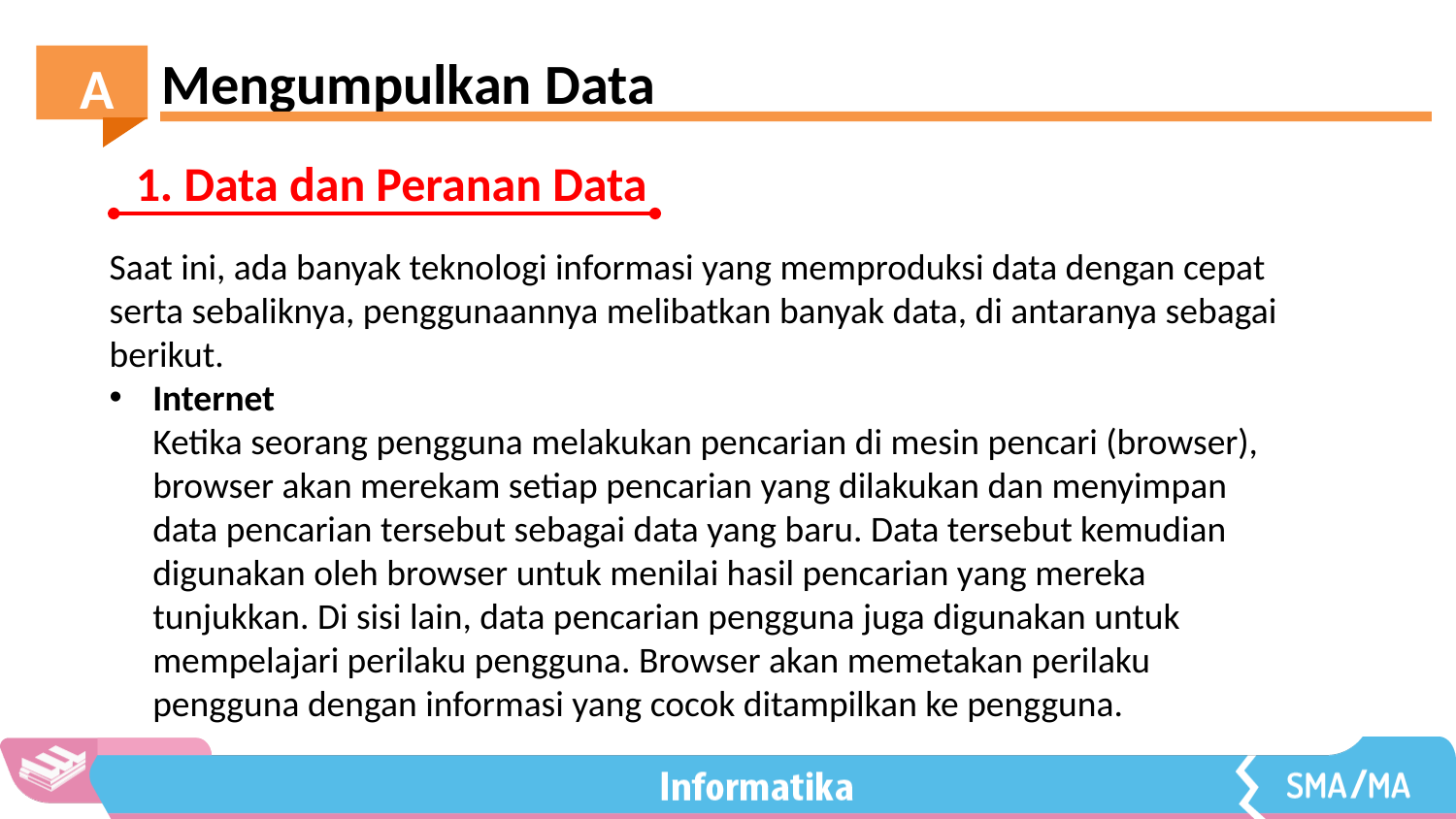

Mengumpulkan Data

A

1. Data dan Peranan Data
Saat ini, ada banyak teknologi informasi yang memproduksi data dengan cepat serta sebaliknya, penggunaannya melibatkan banyak data, di antaranya sebagai berikut.
Internet
Ketika seorang pengguna melakukan pencarian di mesin pencari (browser), browser akan merekam setiap pencarian yang dilakukan dan menyimpan data pencarian tersebut sebagai data yang baru. Data tersebut kemudian digunakan oleh browser untuk menilai hasil pencarian yang mereka tunjukkan. Di sisi lain, data pencarian pengguna juga digunakan untuk mempelajari perilaku pengguna. Browser akan memetakan perilaku pengguna dengan informasi yang cocok ditampilkan ke pengguna.